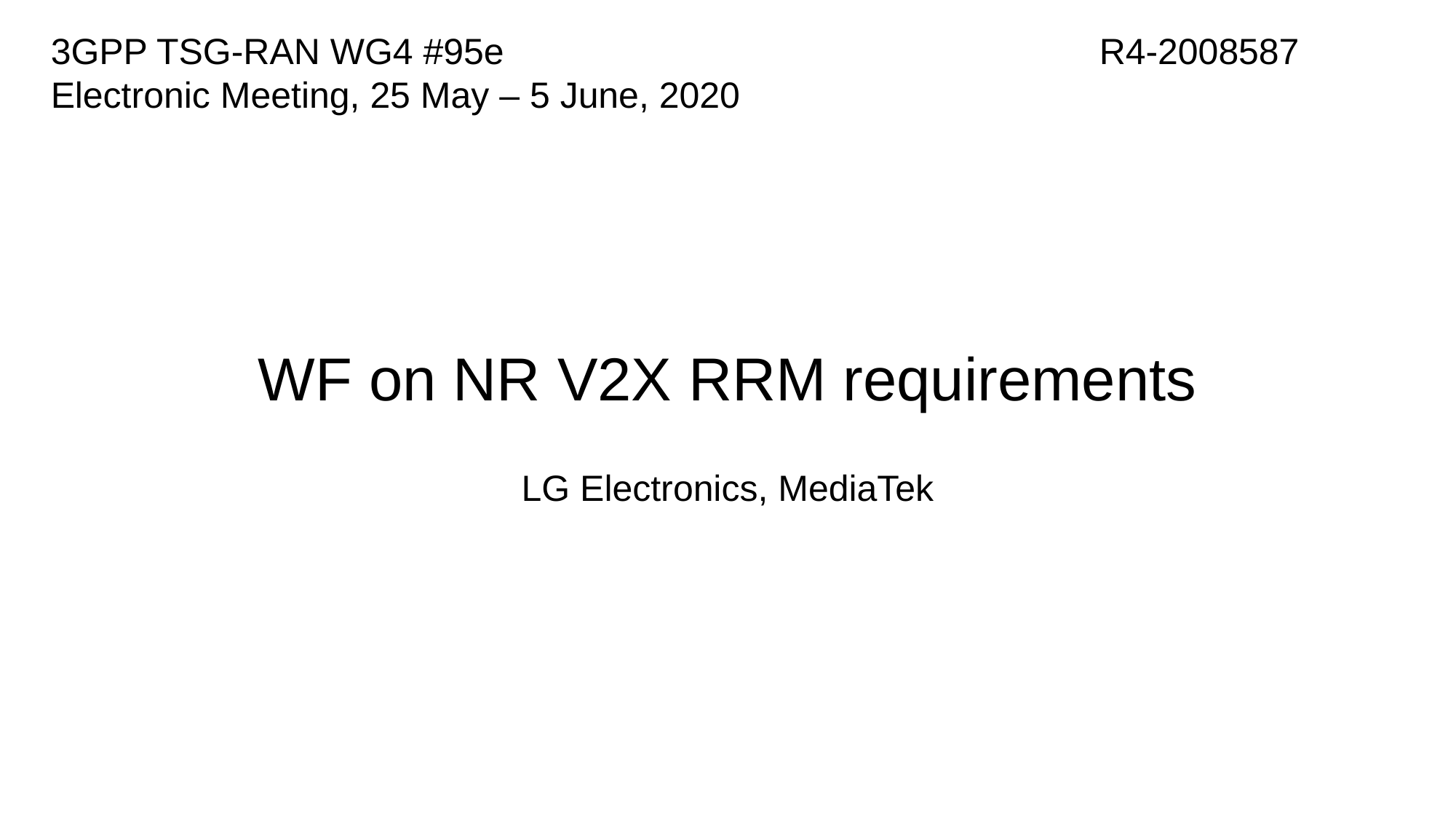

3GPP TSG-RAN WG4 #95e
Electronic Meeting, 25 May – 5 June, 2020
R4-2008587
# WF on NR V2X RRM requirements
LG Electronics, MediaTek